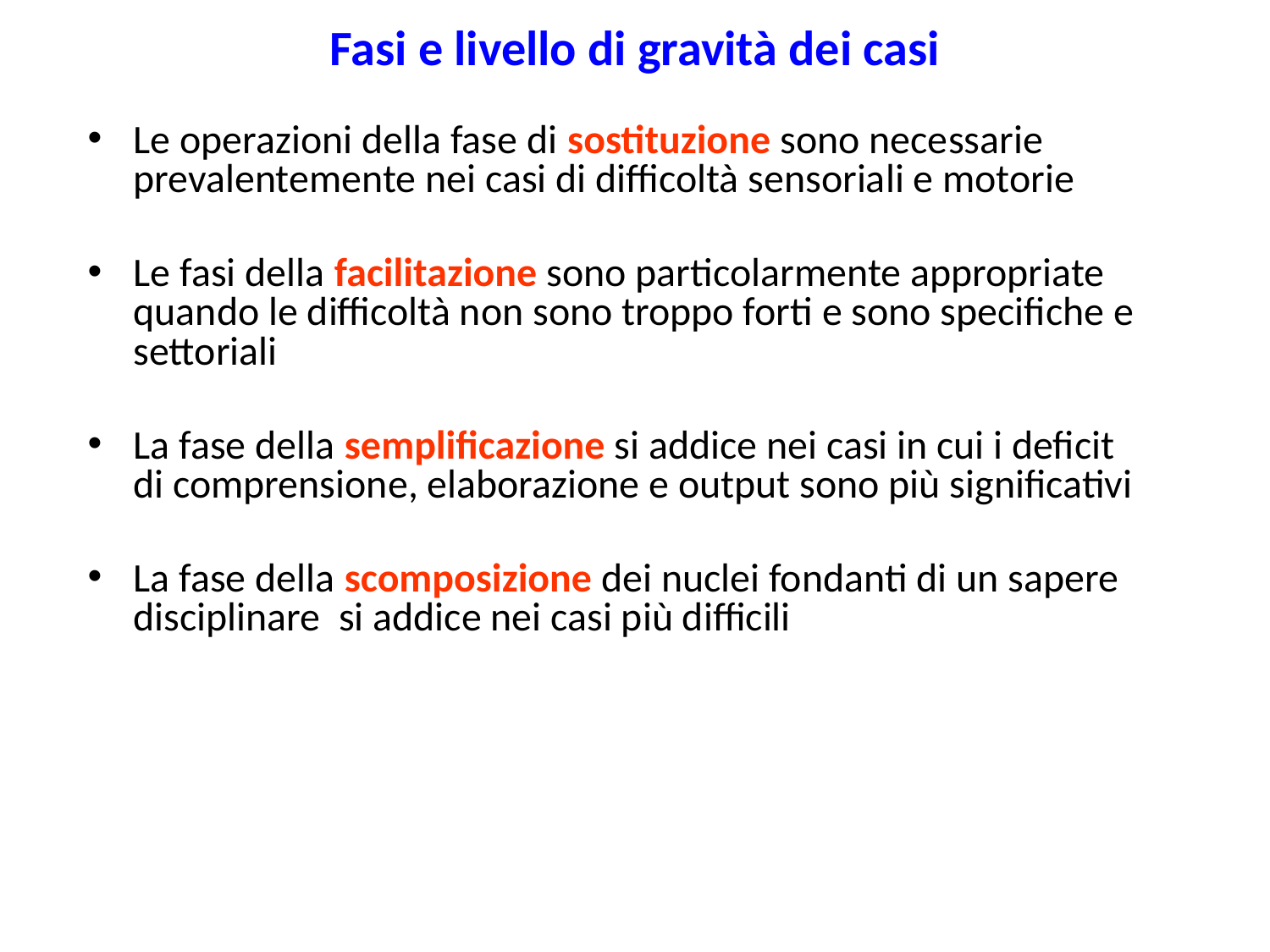

# Fasi e livello di gravità dei casi
Le operazioni della fase di sostituzione sono necessarie prevalentemente nei casi di difficoltà sensoriali e motorie

Le fasi della facilitazione sono particolarmente appropriate quando le difficoltà non sono troppo forti e sono specifiche e settoriali

La fase della semplificazione si addice nei casi in cui i deficit di comprensione, elaborazione e output sono più significativi

La fase della scomposizione dei nuclei fondanti di un sapere disciplinare  si addice nei casi più difficili